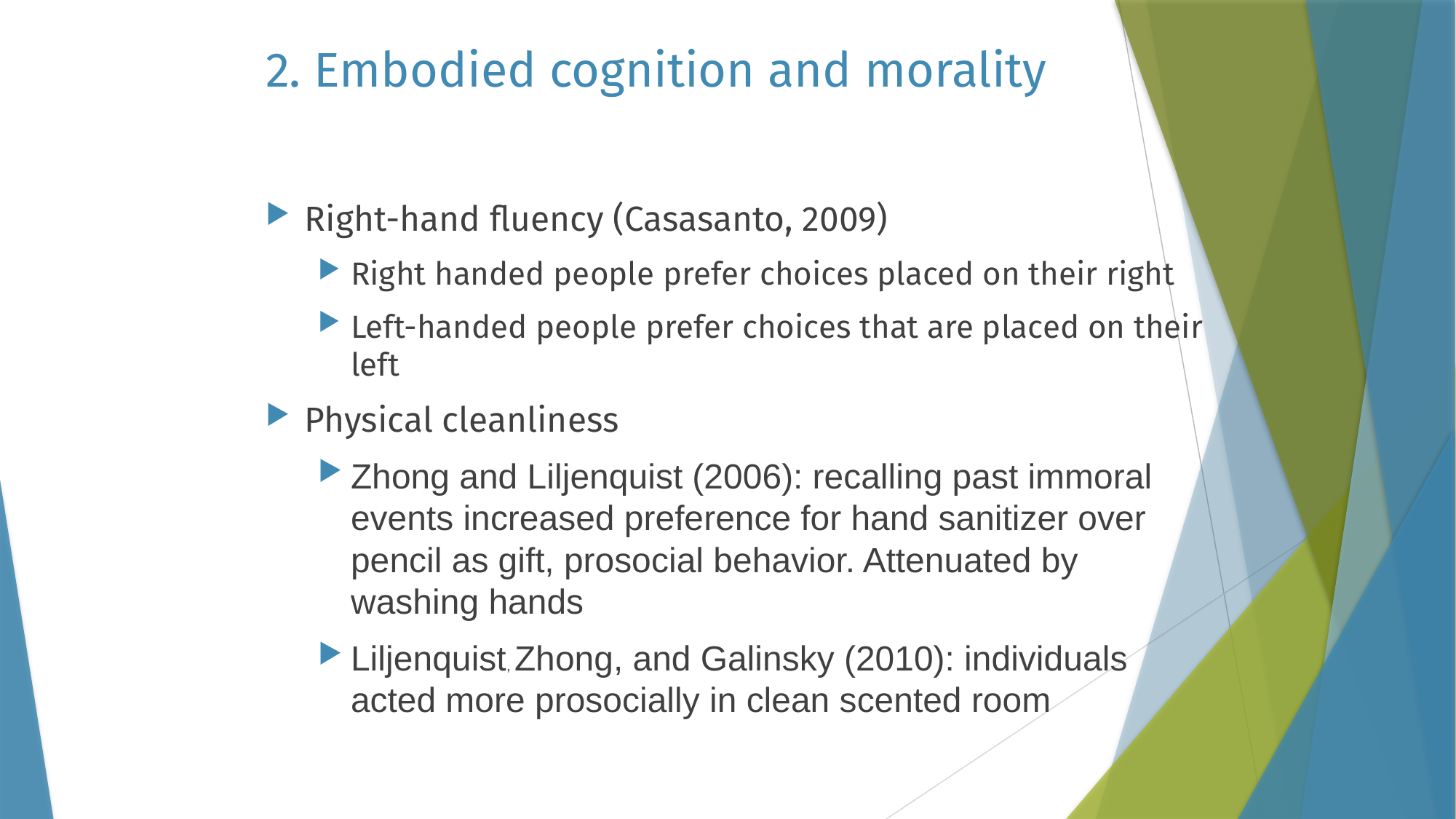

# 2. Embodied cognition and morality
Right-hand fluency (Casasanto, 2009)
Right handed people prefer choices placed on their right
Left-handed people prefer choices that are placed on their left
Physical cleanliness
Zhong and Liljenquist (2006): recalling past immoral events increased preference for hand sanitizer over pencil as gift, prosocial behavior. Attenuated by washing hands
Liljenquist, Zhong, and Galinsky (2010): individuals acted more prosocially in clean scented room